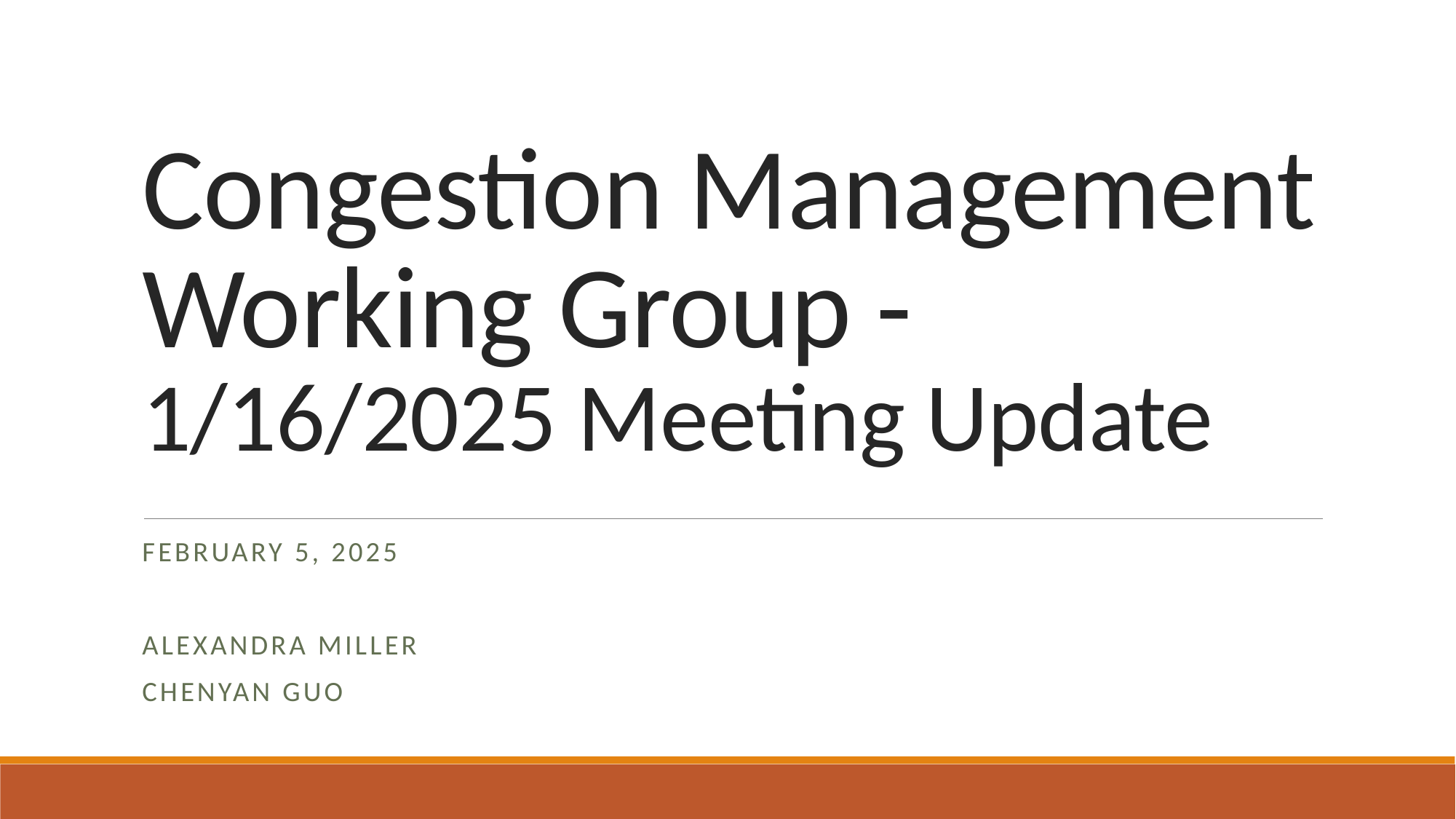

# Congestion Management Working Group - 1/16/2025 Meeting Update
february 5, 2025

Alexandra miller
Chenyan guo